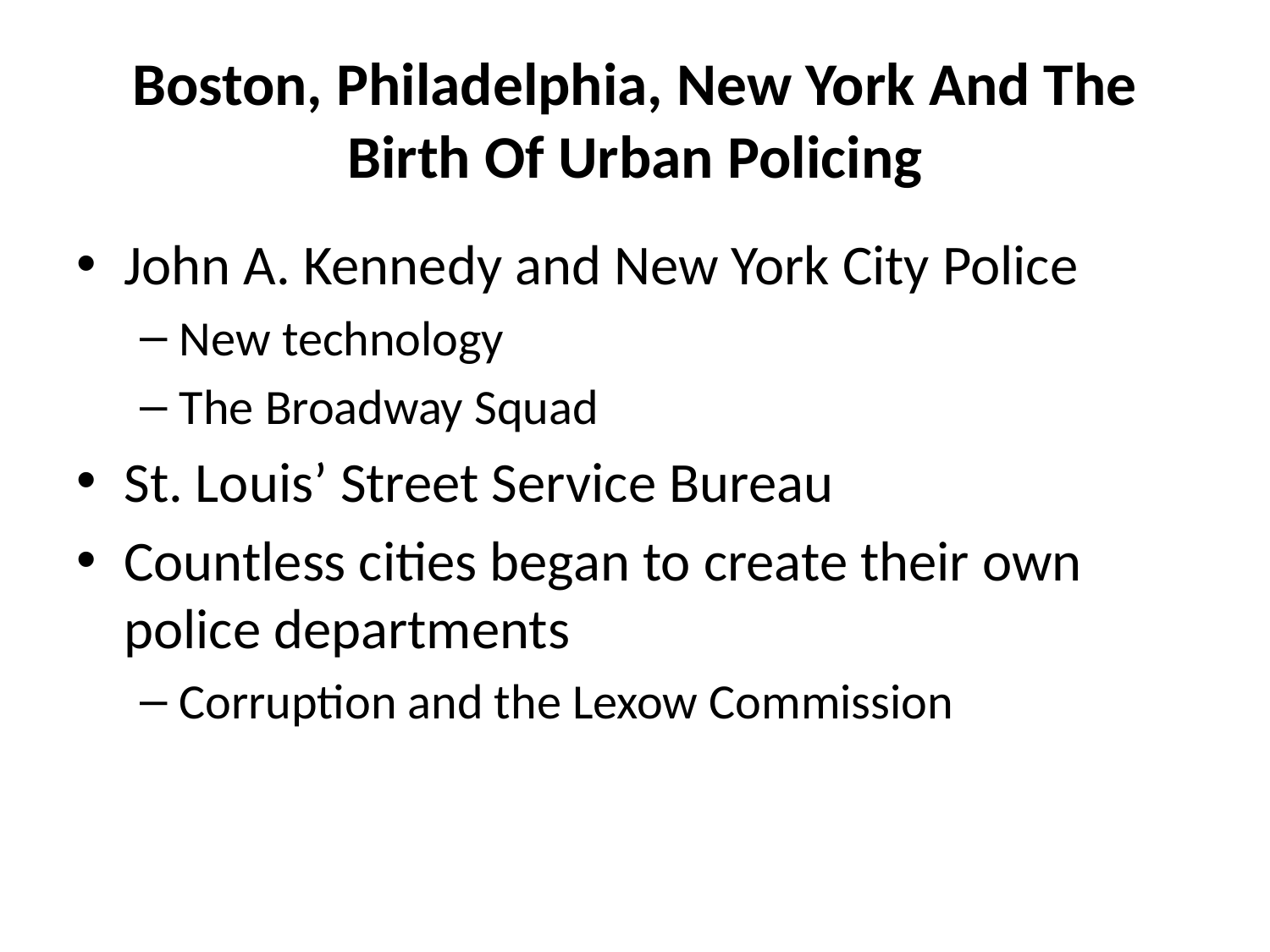

# Boston, Philadelphia, New York And The Birth Of Urban Policing
John A. Kennedy and New York City Police
New technology
The Broadway Squad
St. Louis’ Street Service Bureau
Countless cities began to create their own police departments
Corruption and the Lexow Commission